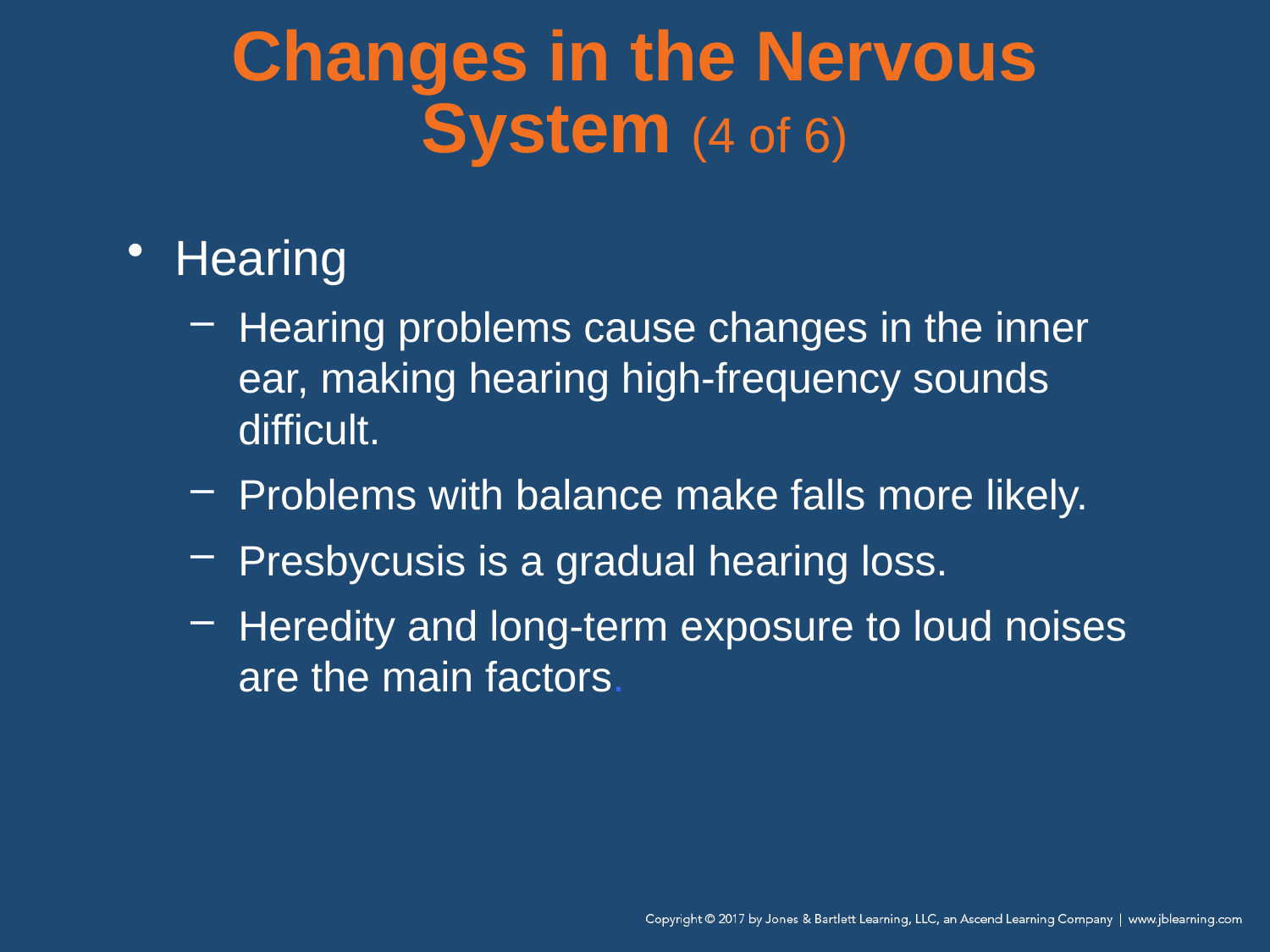

# Changes in the Nervous System (4 of 6)
Hearing
Hearing problems cause changes in the inner ear, making hearing high-frequency sounds difficult.
Problems with balance make falls more likely.
Presbycusis is a gradual hearing loss.
Heredity and long-term exposure to loud noises are the main factors.